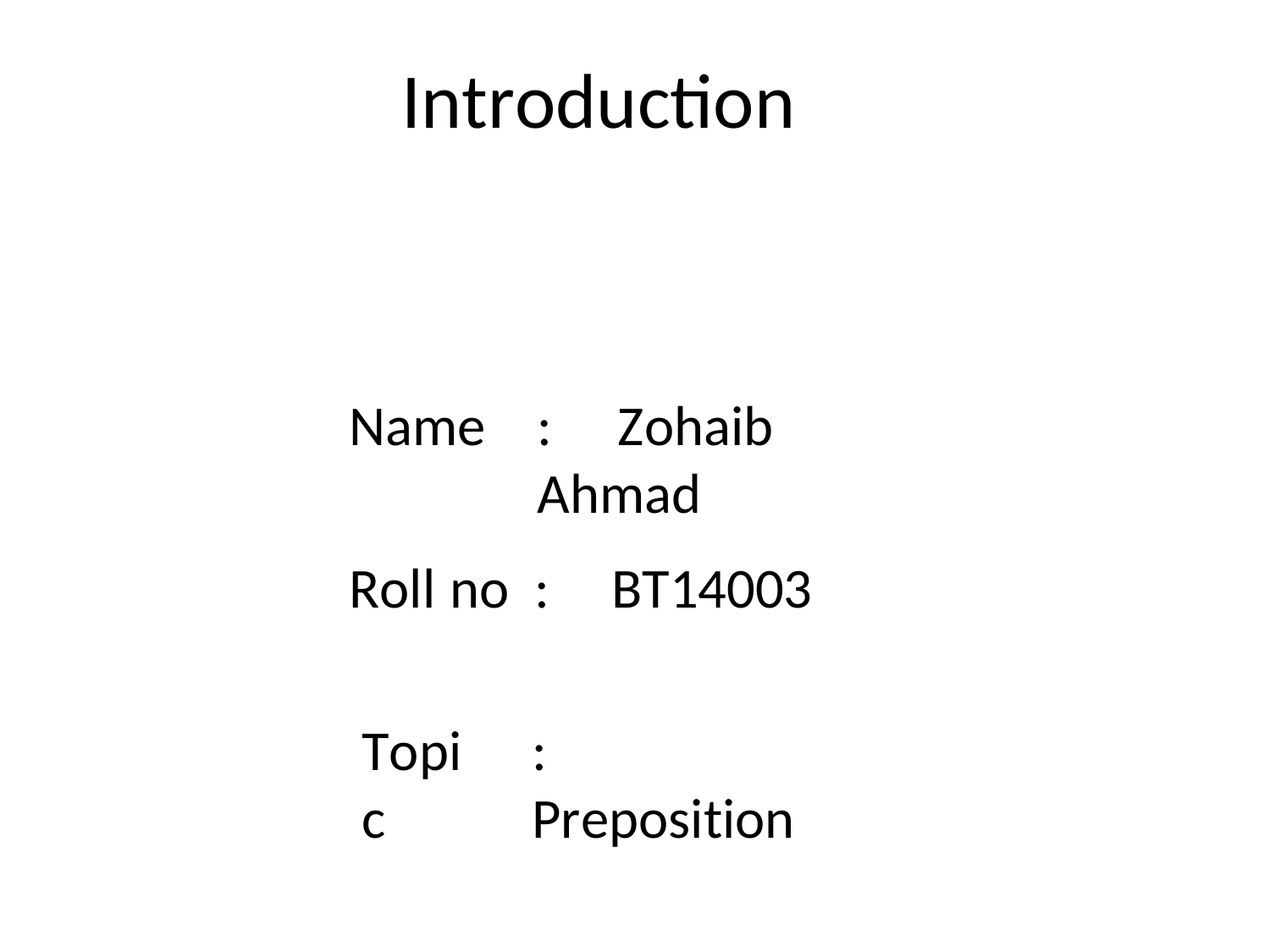

# Introduction
Name
:	Zohaib Ahmad
Roll no	:
BT14003
Topic
:	Preposition